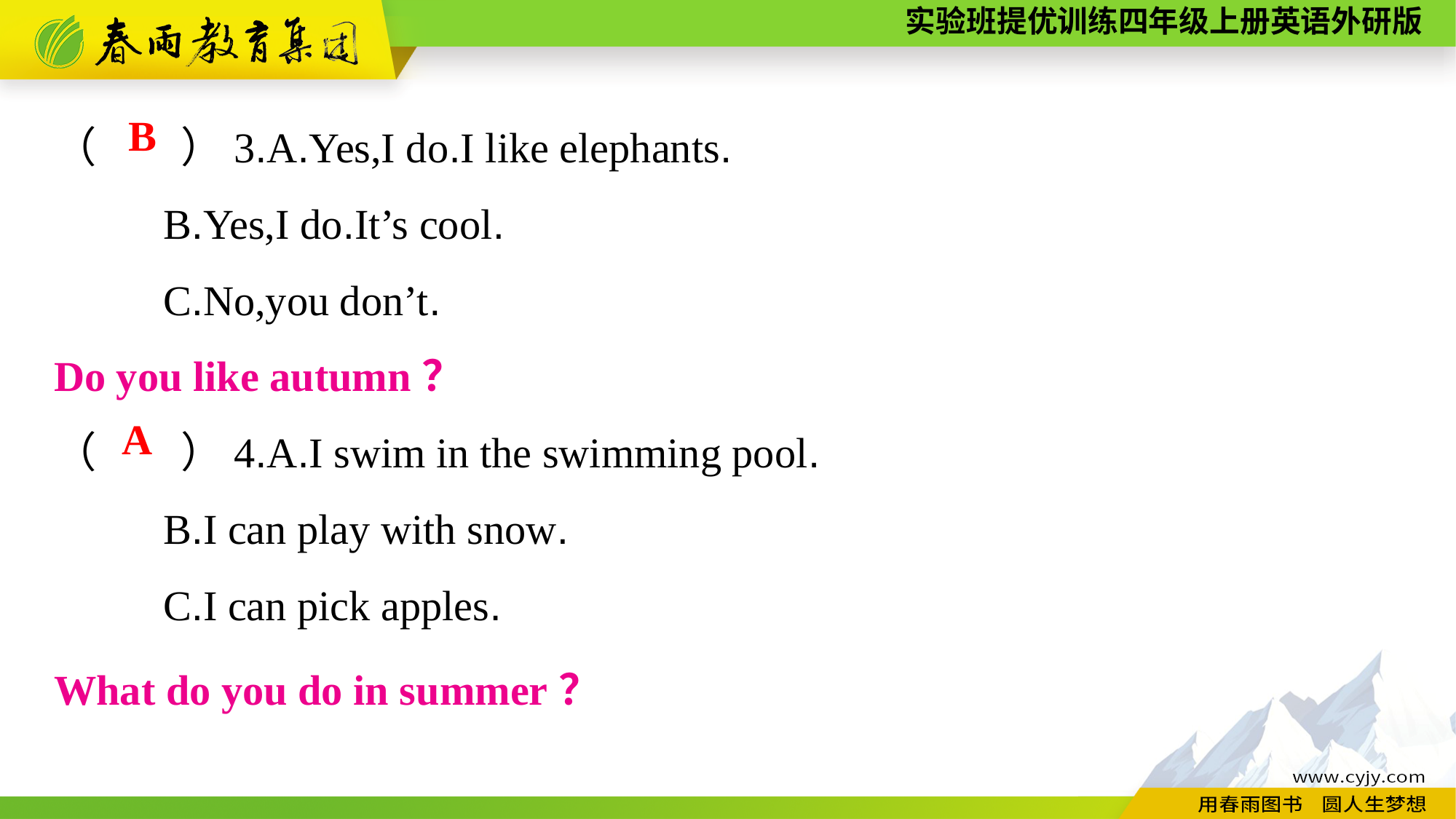

（　　）3.A.Yes,I do.I like elephants.
	B.Yes,I do.It’s cool.
	C.No,you don’t.

（　　）4.A.I swim in the swimming pool.
	B.I can play with snow.
	C.I can pick apples.
B
Do you like autumn？
A
What do you do in summer？